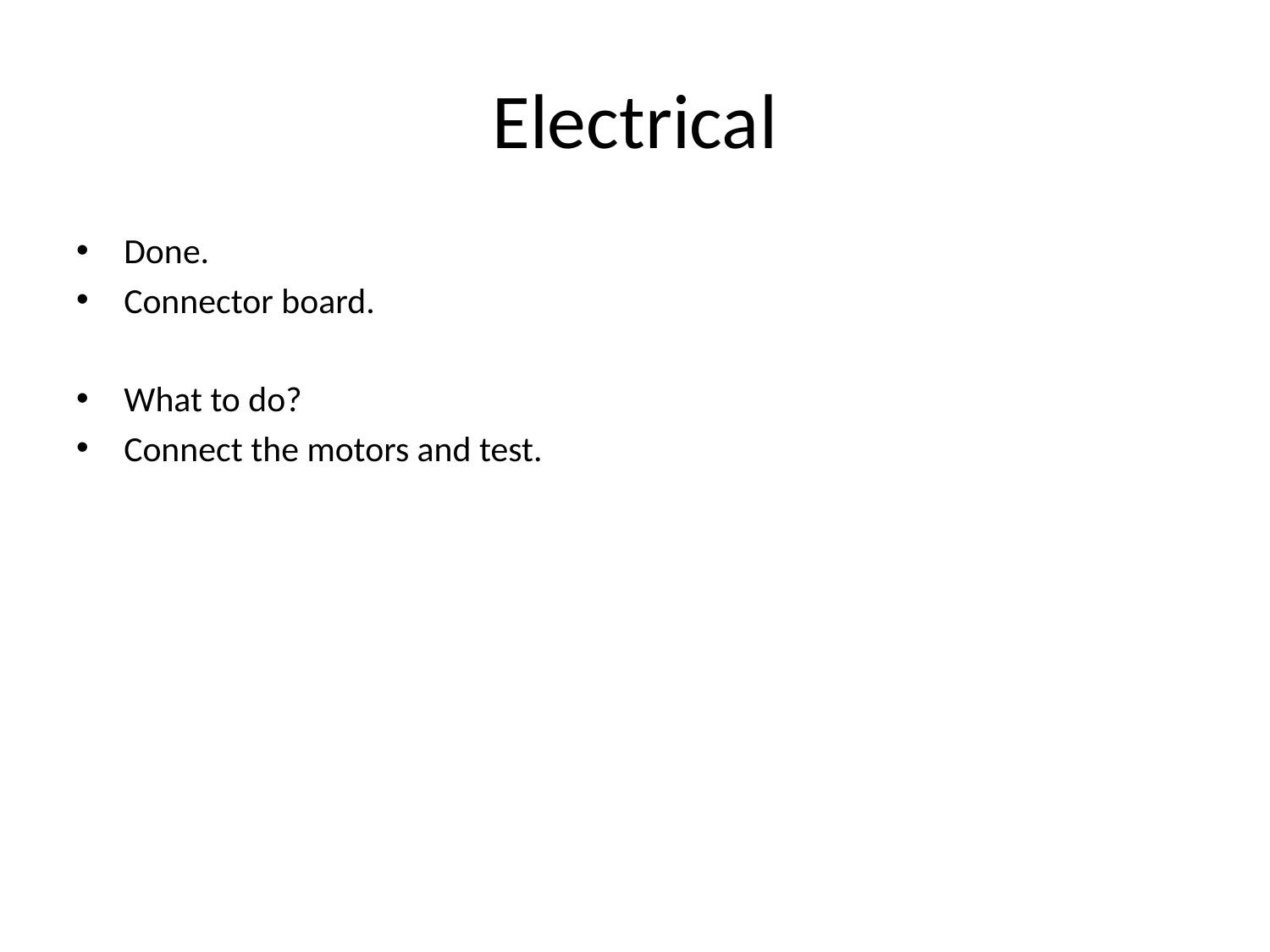

# Electrical
Done.
Connector board.

What to do?
Connect the motors and test.